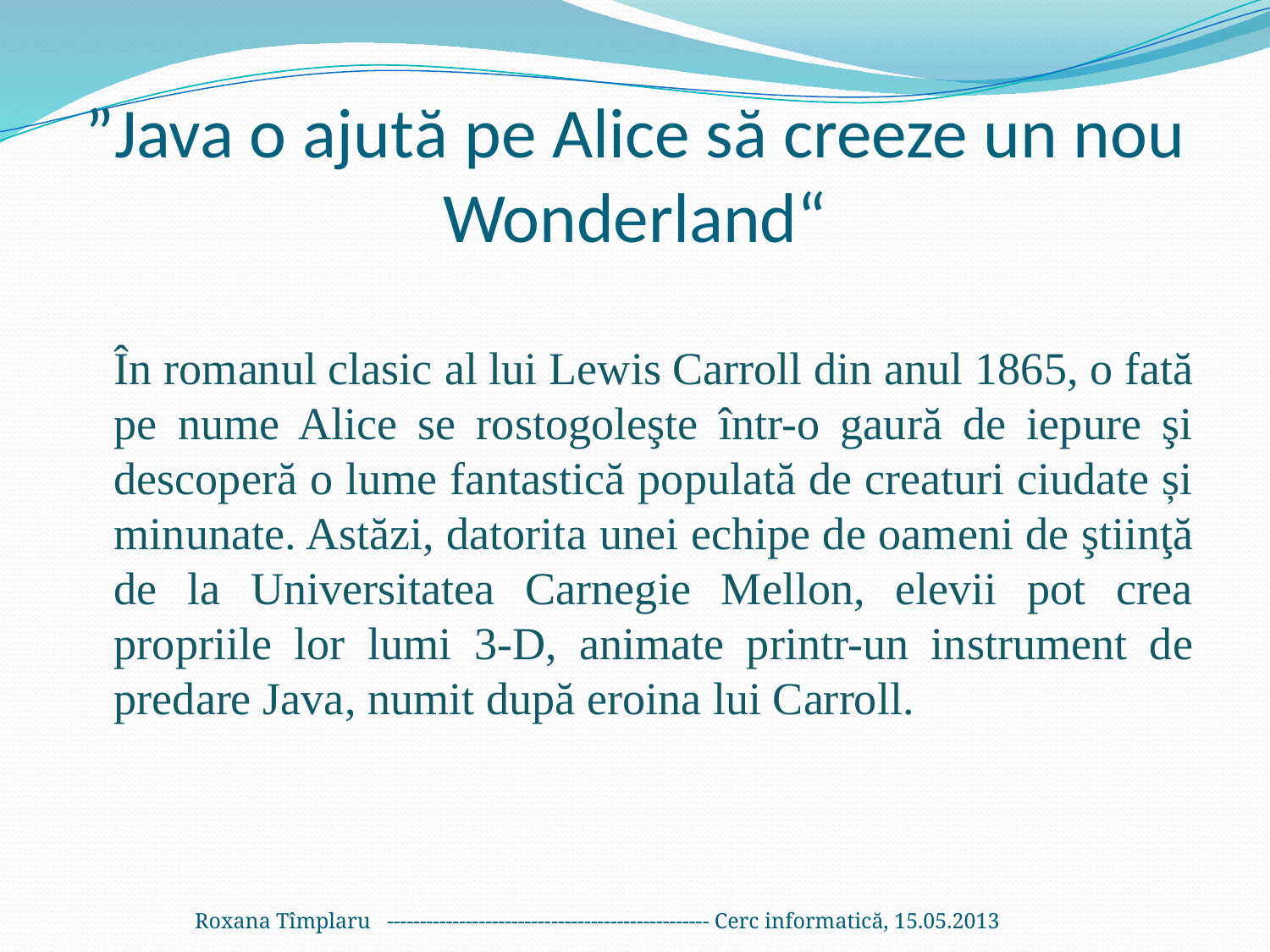

# ”Java o ajută pe Alice să creeze un nou Wonderland“

	În romanul clasic al lui Lewis Carroll din anul 1865, o fată pe nume Alice se rostogoleşte într-o gaură de iepure şi descoperă o lume fantastică populată de creaturi ciudate și minunate. Astăzi, datorita unei echipe de oameni de ştiinţă de la Universitatea Carnegie Mellon, elevii pot crea propriile lor lumi 3-D, animate printr-un instrument de predare Java, numit după eroina lui Carroll.
Roxana Tîmplaru   ------------------------------------------------- Cerc informatică, 15.05.2013